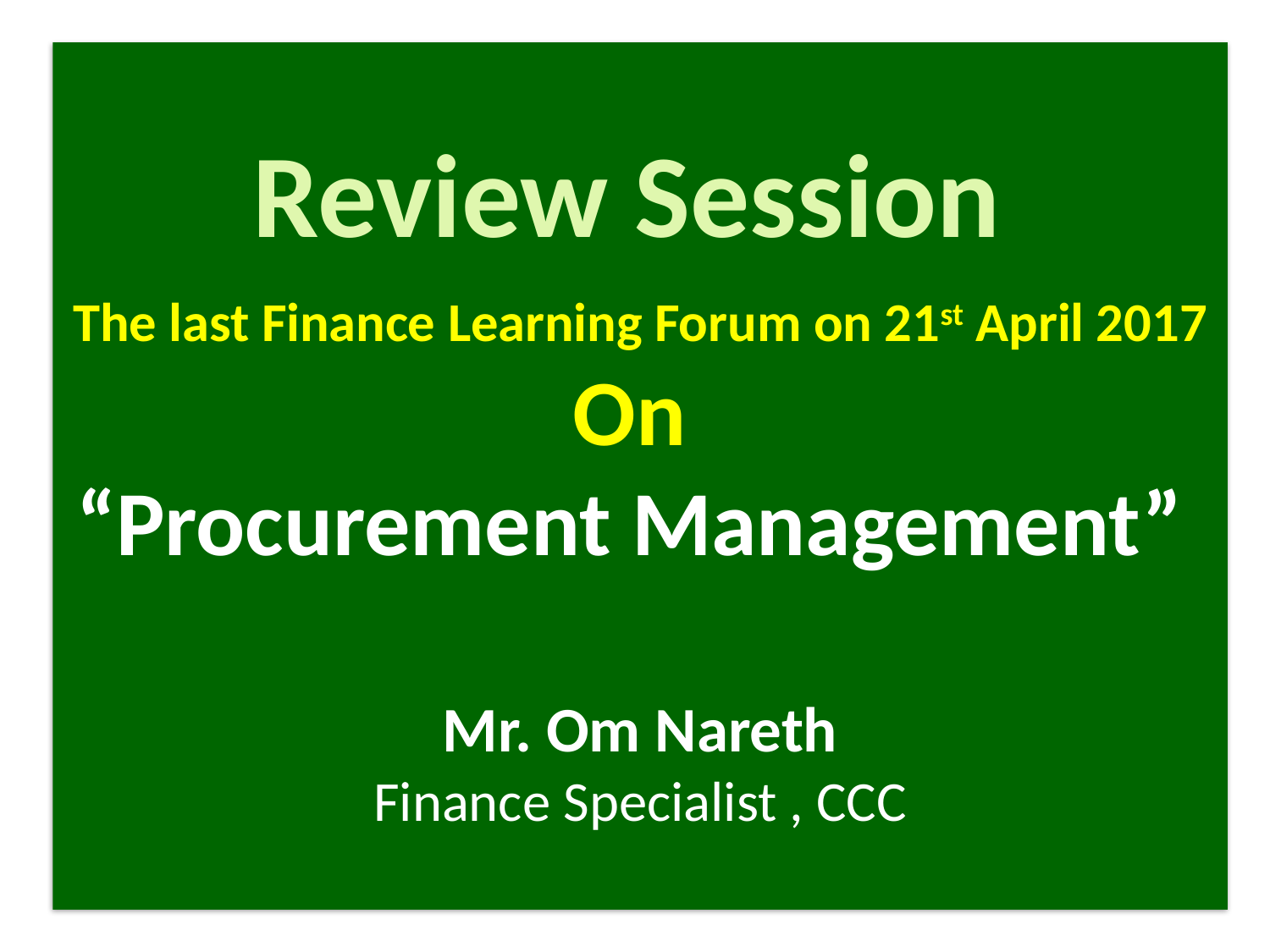

# Review Session The last Finance Learning Forum on 21st April 2017 On “Procurement Management” Mr. Om Nareth Finance Specialist , CCC